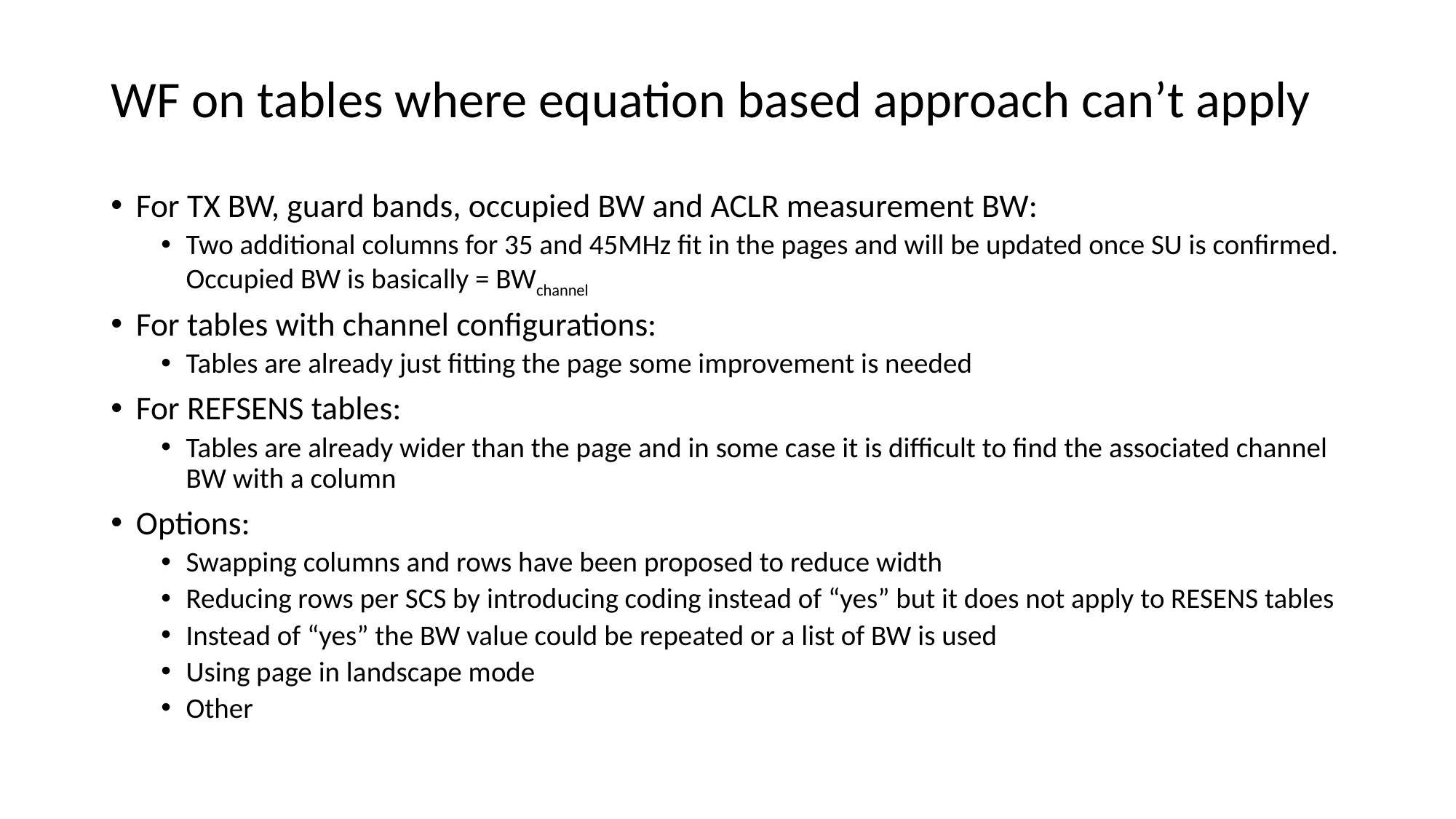

# WF on tables where equation based approach can’t apply
For TX BW, guard bands, occupied BW and ACLR measurement BW:
Two additional columns for 35 and 45MHz fit in the pages and will be updated once SU is confirmed. Occupied BW is basically = BWchannel
For tables with channel configurations:
Tables are already just fitting the page some improvement is needed
For REFSENS tables:
Tables are already wider than the page and in some case it is difficult to find the associated channel BW with a column
Options:
Swapping columns and rows have been proposed to reduce width
Reducing rows per SCS by introducing coding instead of “yes” but it does not apply to RESENS tables
Instead of “yes” the BW value could be repeated or a list of BW is used
Using page in landscape mode
Other